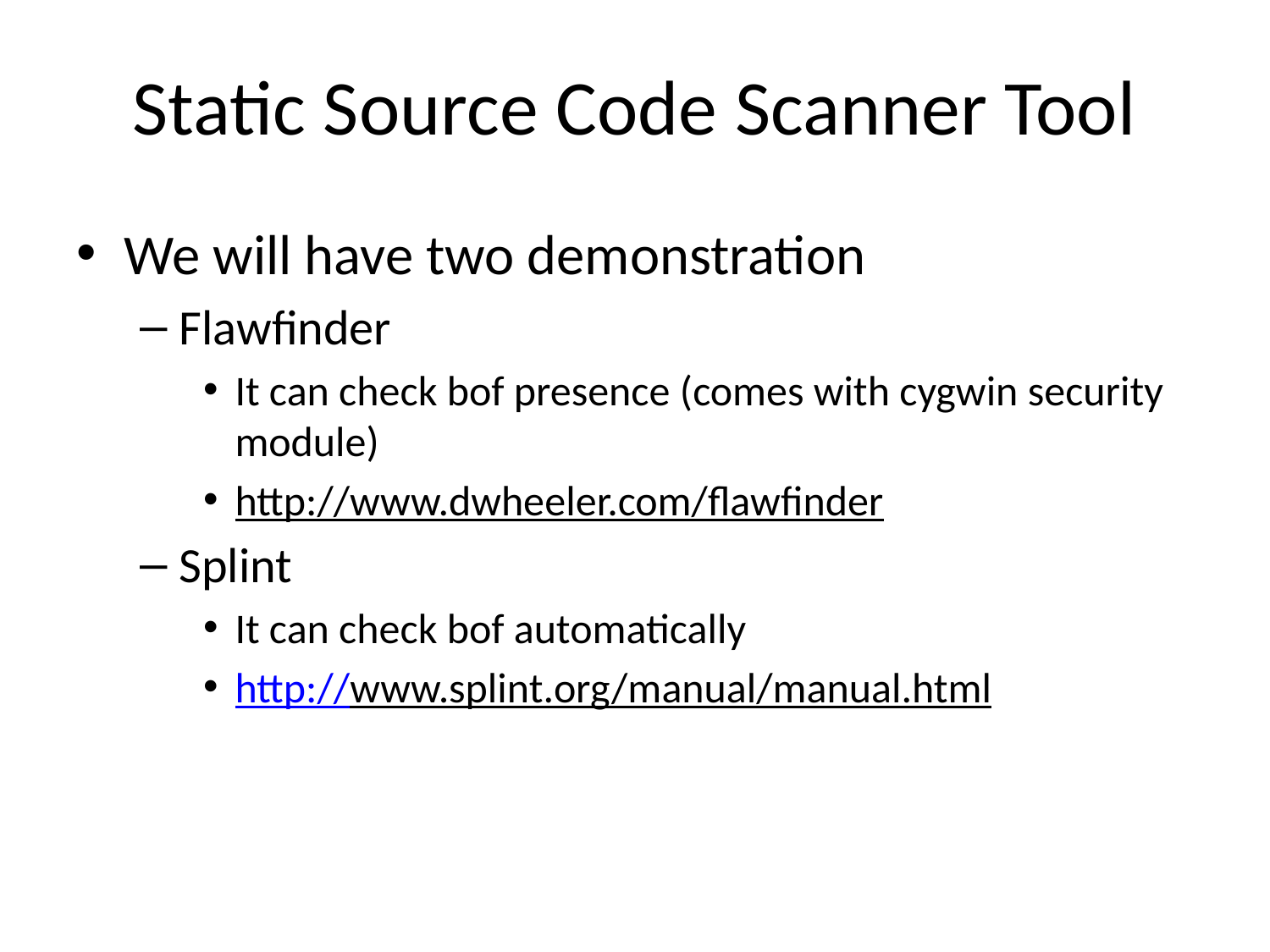

# Static Source Code Scanner Tool
We will have two demonstration
Flawfinder
It can check bof presence (comes with cygwin security module)
http://www.dwheeler.com/flawfinder
Splint
It can check bof automatically
http://www.splint.org/manual/manual.html